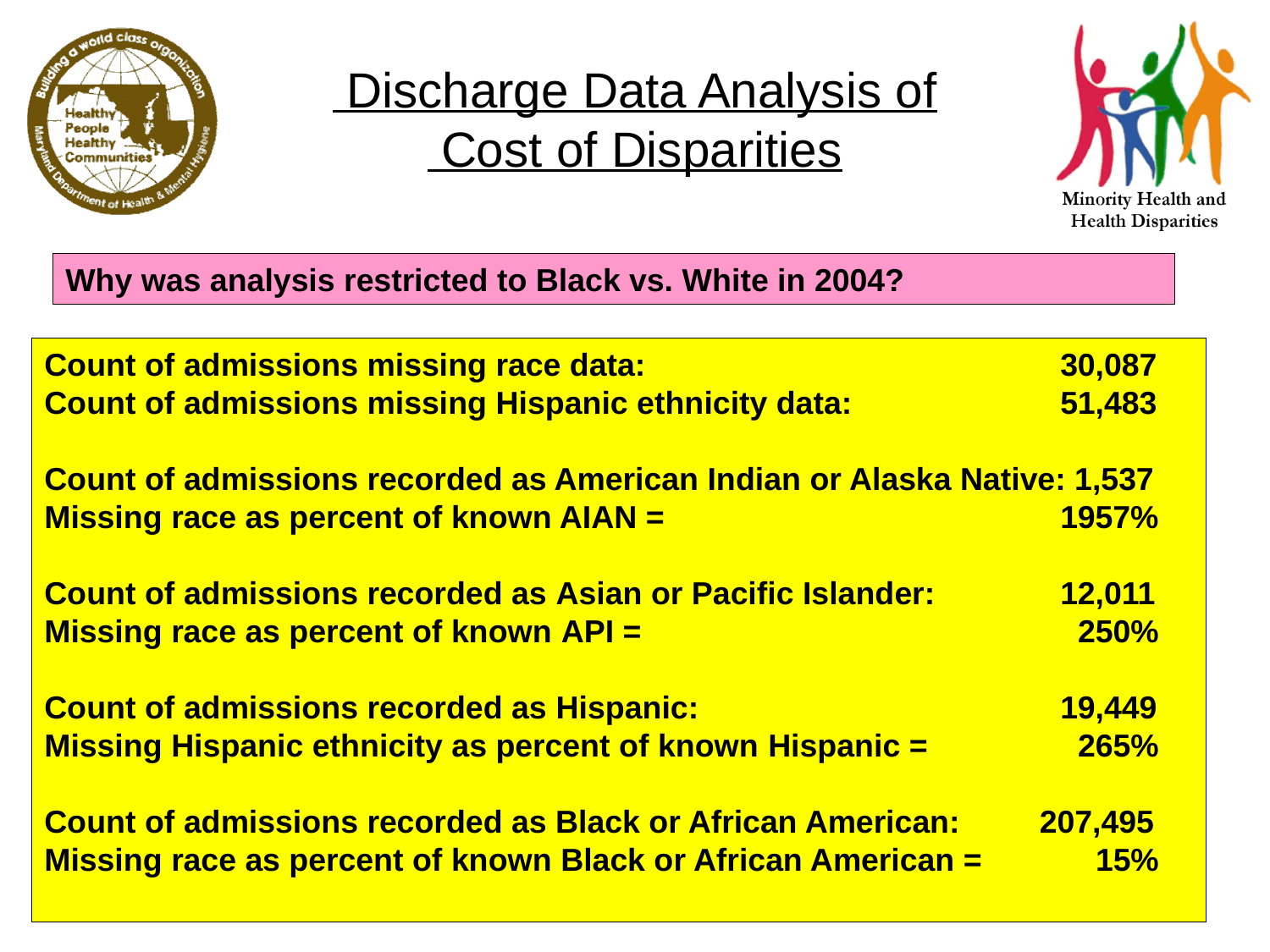

# Discharge Data Analysis of Cost of Disparities
Why was analysis restricted to Black vs. White in 2004?

Count of admissions missing race data: 				30,087
Count of admissions missing Hispanic ethnicity data:		51,483

Count of admissions recorded as American Indian or Alaska Native: 1,537 Missing race as percent of known AIAN = 				1957%

Count of admissions recorded as Asian or Pacific Islander: 	12,011
Missing race as percent of known API = 				  250%

Count of admissions recorded as Hispanic:			19,449
Missing Hispanic ethnicity as percent of known Hispanic = 	  265%

Count of admissions recorded as Black or African American:         207,495
Missing race as percent of known Black or African American = 	    15%

17